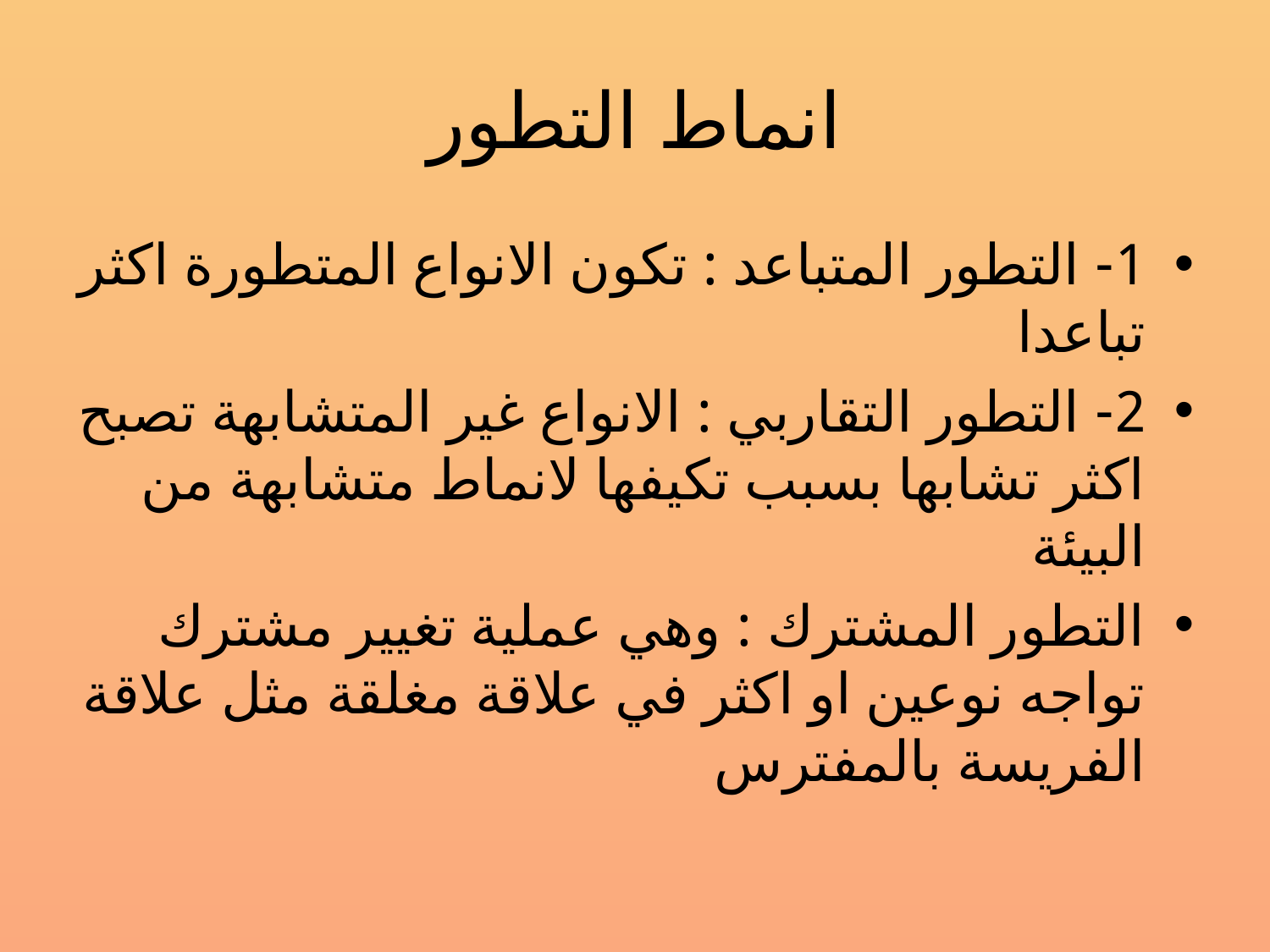

# انماط التطور
1- التطور المتباعد : تكون الانواع المتطورة اكثر تباعدا
2- التطور التقاربي : الانواع غير المتشابهة تصبح اكثر تشابها بسبب تكيفها لانماط متشابهة من البيئة
التطور المشترك : وهي عملية تغيير مشترك تواجه نوعين او اكثر في علاقة مغلقة مثل علاقة الفريسة بالمفترس